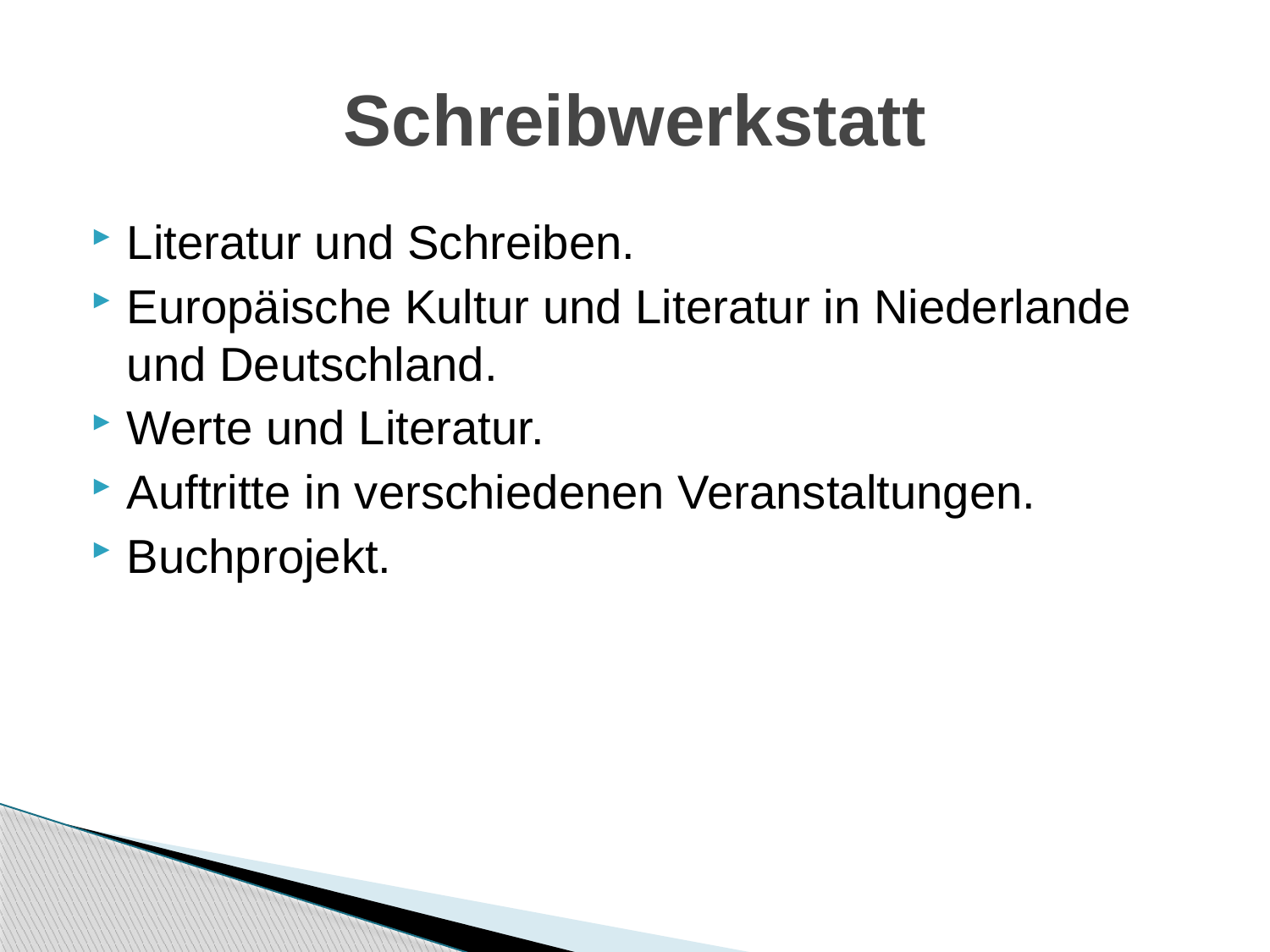

# Schreibwerkstatt
Literatur und Schreiben.
Europäische Kultur und Literatur in Niederlande und Deutschland.
Werte und Literatur.
Auftritte in verschiedenen Veranstaltungen.
Buchprojekt.